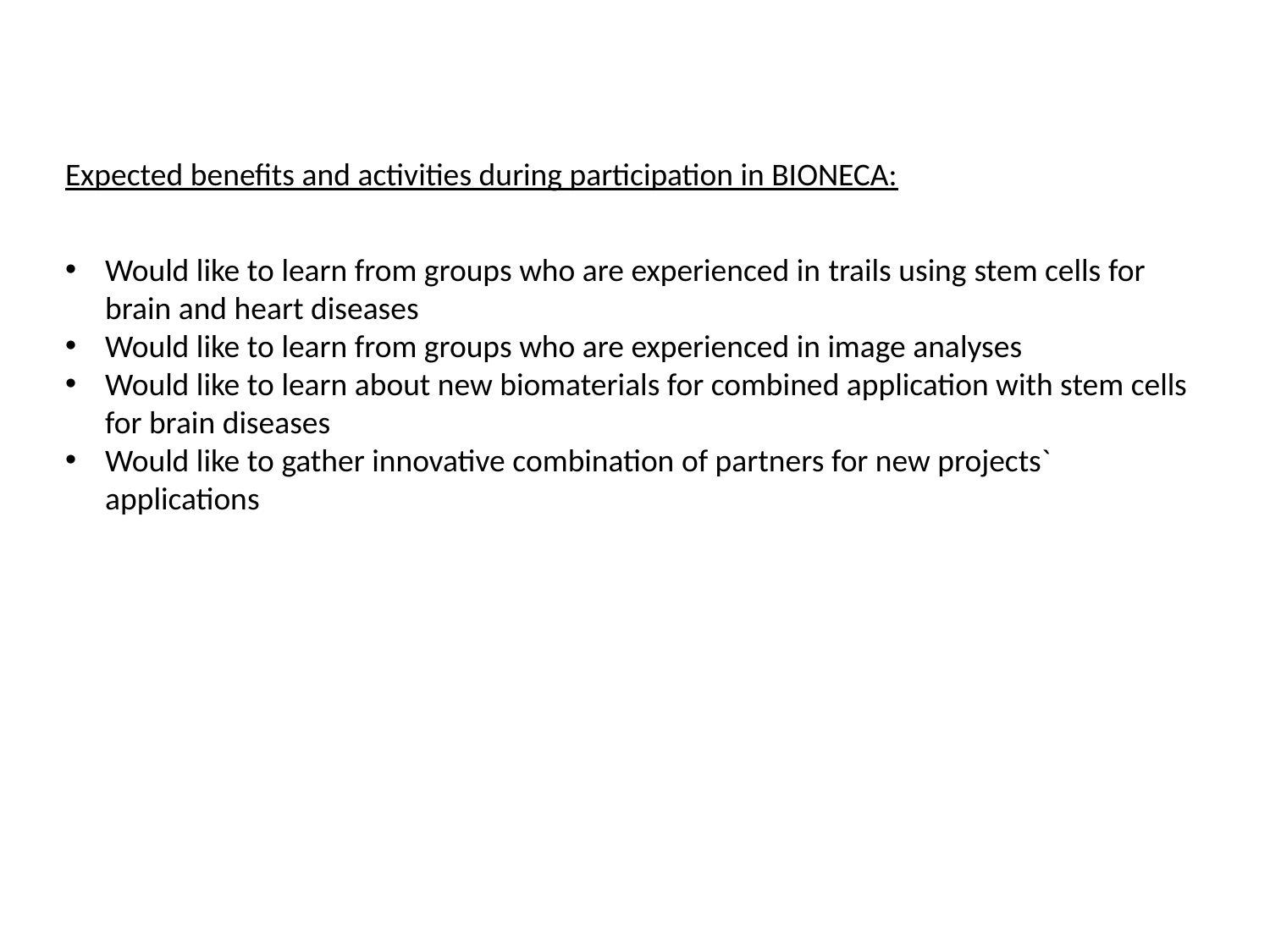

Expected benefits and activities during participation in BIONECA:

Would like to learn from groups who are experienced in trails using stem cells for brain and heart diseases
Would like to learn from groups who are experienced in image analyses
Would like to learn about new biomaterials for combined application with stem cells for brain diseases
Would like to gather innovative combination of partners for new projects` applications